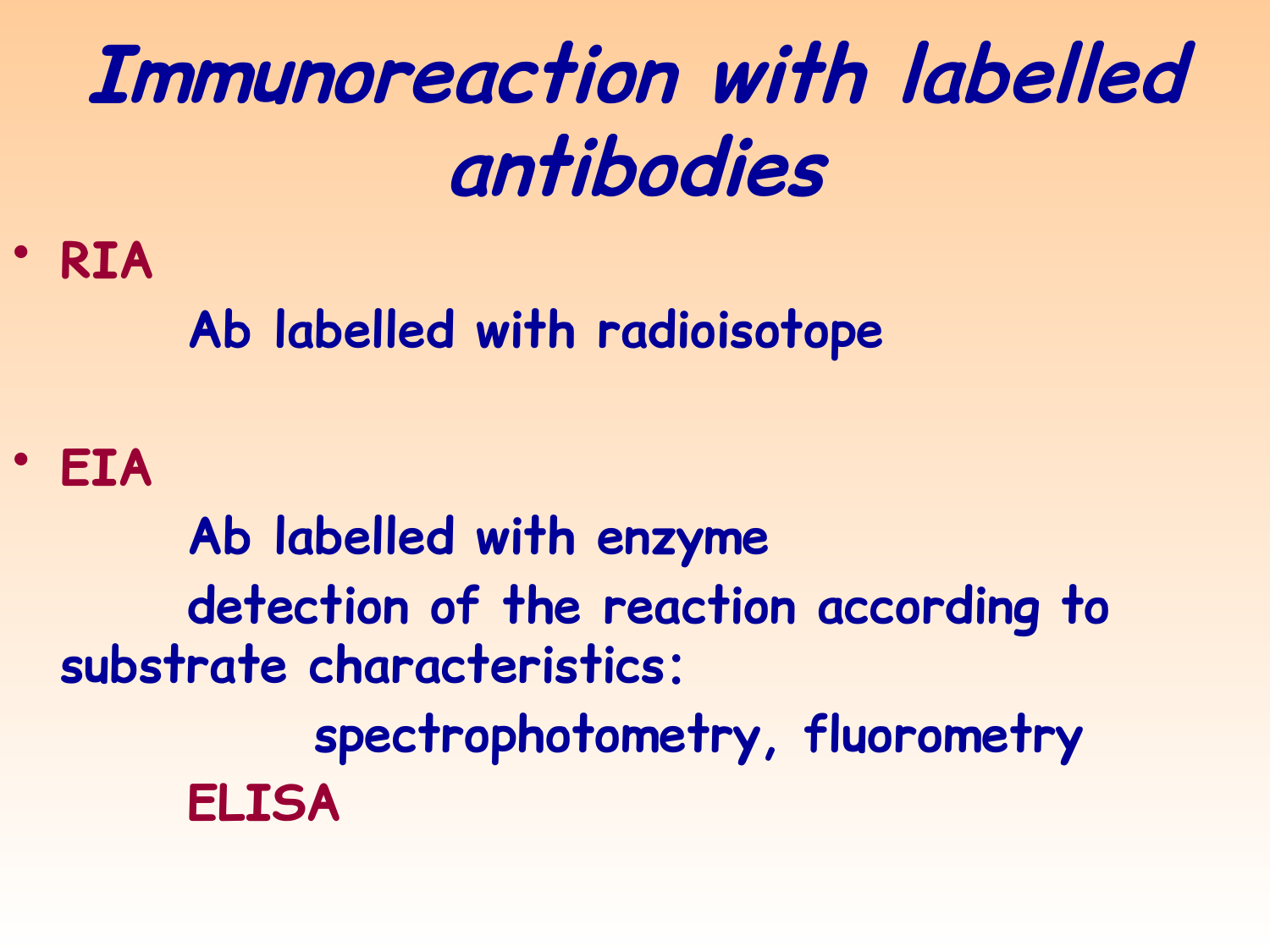

# Immunoreaction with labelled antibodies
RIA
		Ab labelled with radioisotope

EIA
		Ab labelled with enzyme
		detection of the reaction according to 	substrate characteristics:
			spectrophotometry, fluorometry
		ELISA